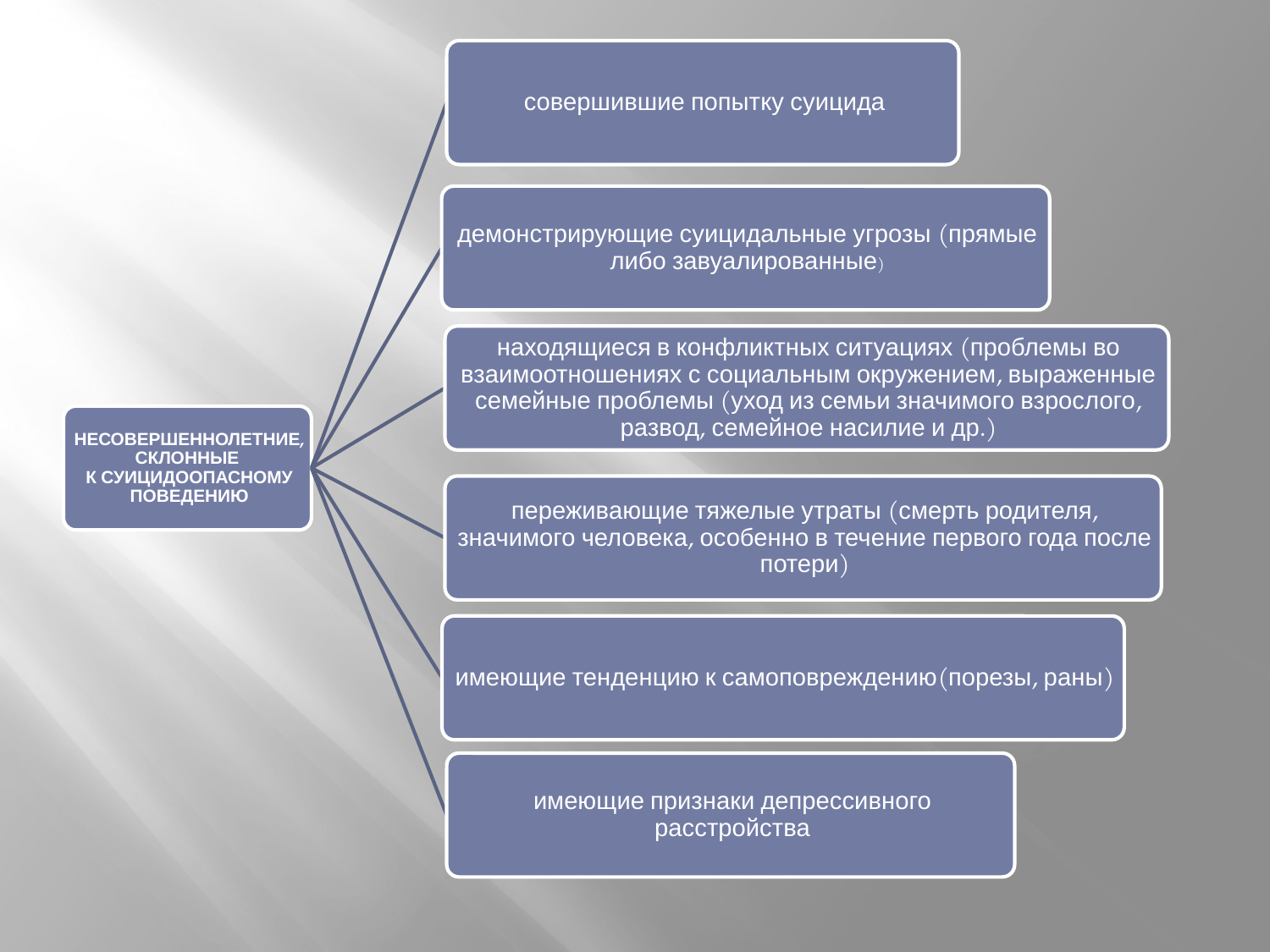

НЕСОВЕРШЕННОЛЕТНИЕ, СКЛОННЫЕ
К СУИЦИДООПАСНОМУ ПОВЕДЕНИЮ

совершившие попытку суицида

имеющие тенденцию к самоповреждению(порезы, раны)

демонстрирующие суицидальные угрозы (прямые либо завуалированные)

переживающие тяжелые утраты (смерть родителя, значимого человека, особенно в течение первого года после потери)

находящиеся в конфликтных ситуациях (проблемы во взаимоотношениях с социальным окружением, выраженные семейные проблемы (уход из семьи значимого взрослого, развод, семейное насилие и др.)

имеющие признаки депрессивного расстройства